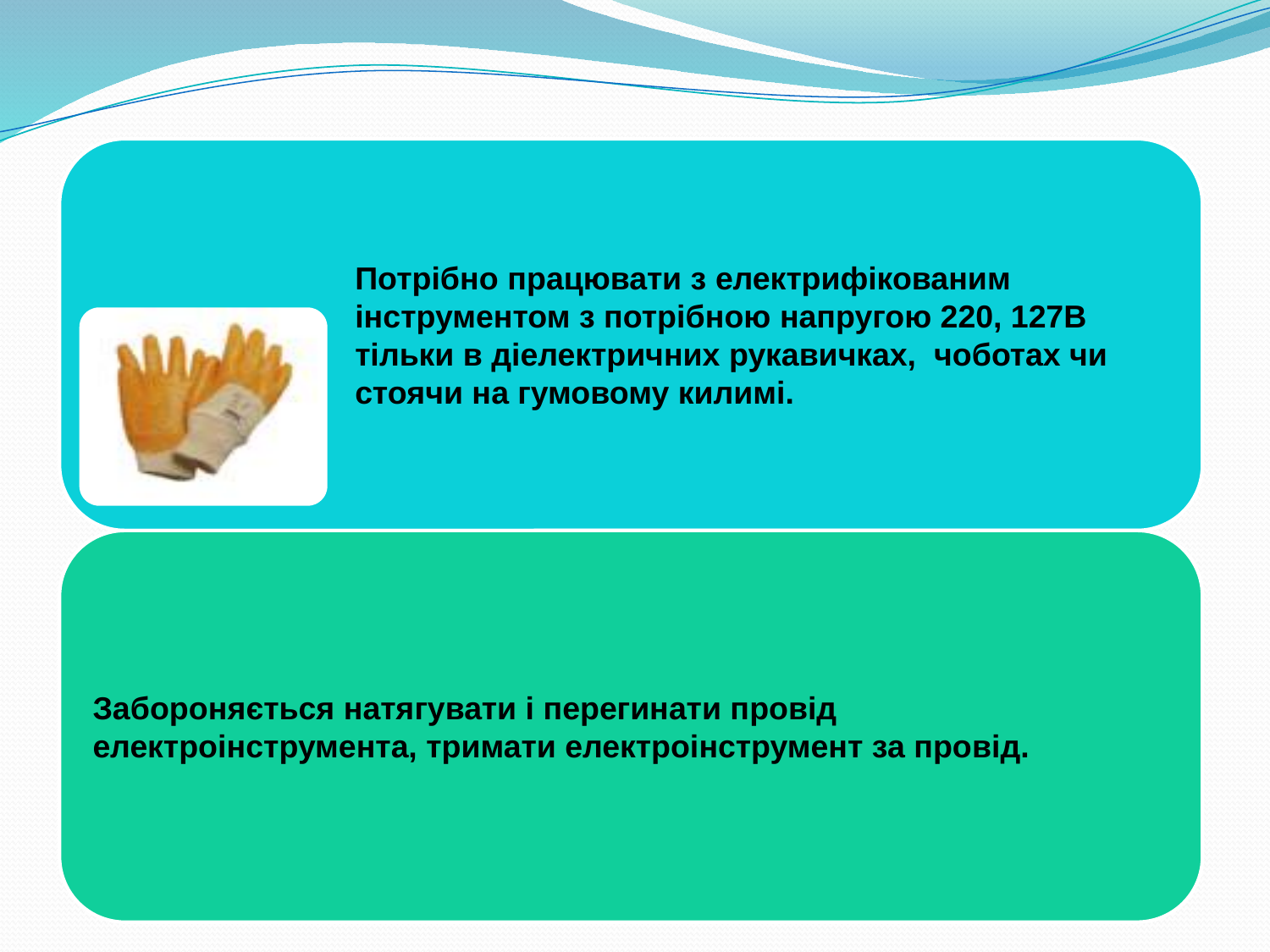

Потрібно працювати з електрифікованим  інструментом з потрібною напругою 220, 127В  тільки в діелектричних рукавичках,  чоботах чи стоячи на гумовому килимі.
Забороняється натягувати і перегинати провід електроінструмента, тримати електроінструмент за провід.